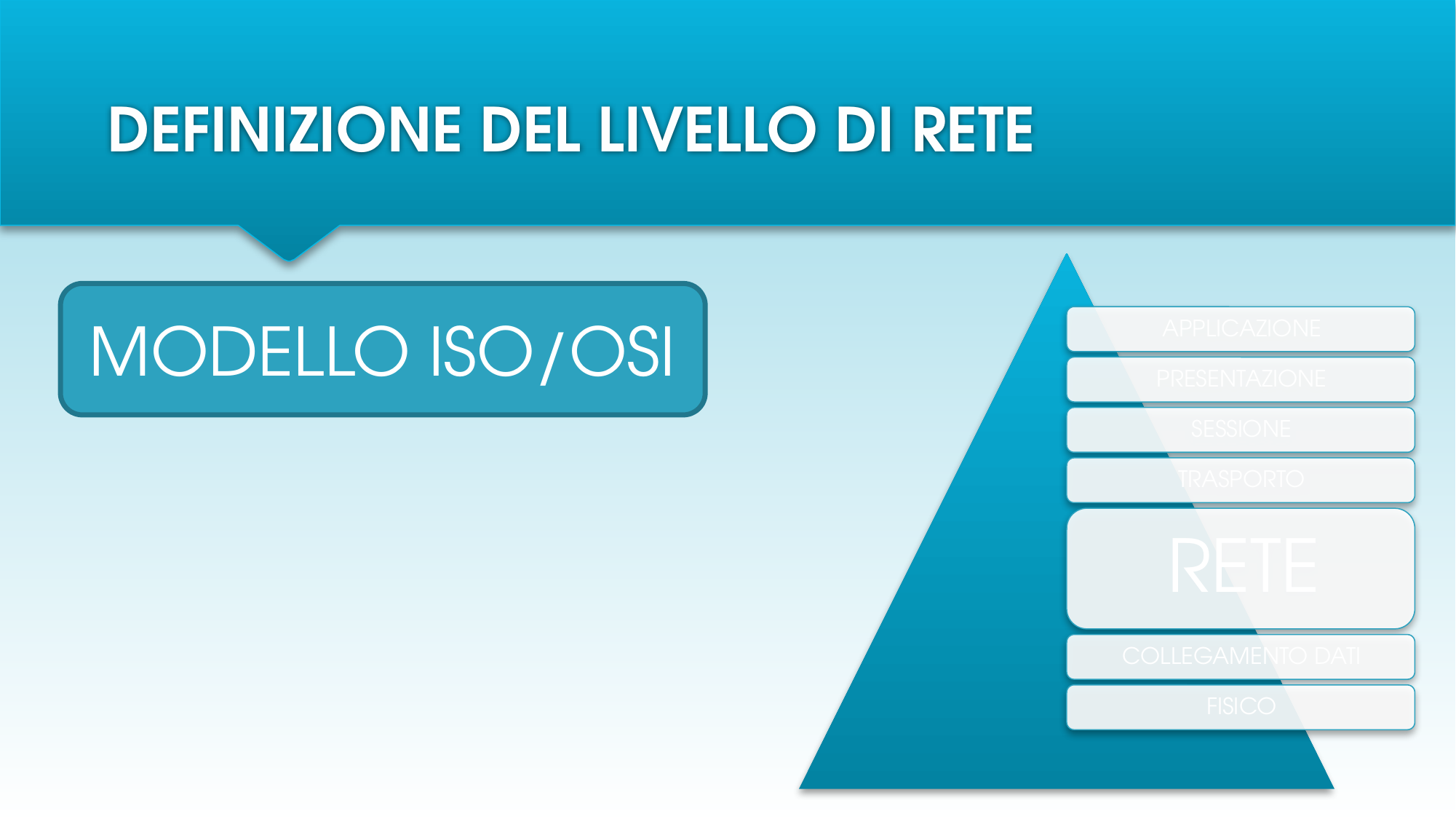

# DEFINIZIONE DEL LIVELLO DI RETE
APPLICAZIONE
PRESENTAZIONE
SESSIONE
TRASPORTO
RETE
COLLEGAMENTO DATI
FISICO
MODELLO ISO/OSI